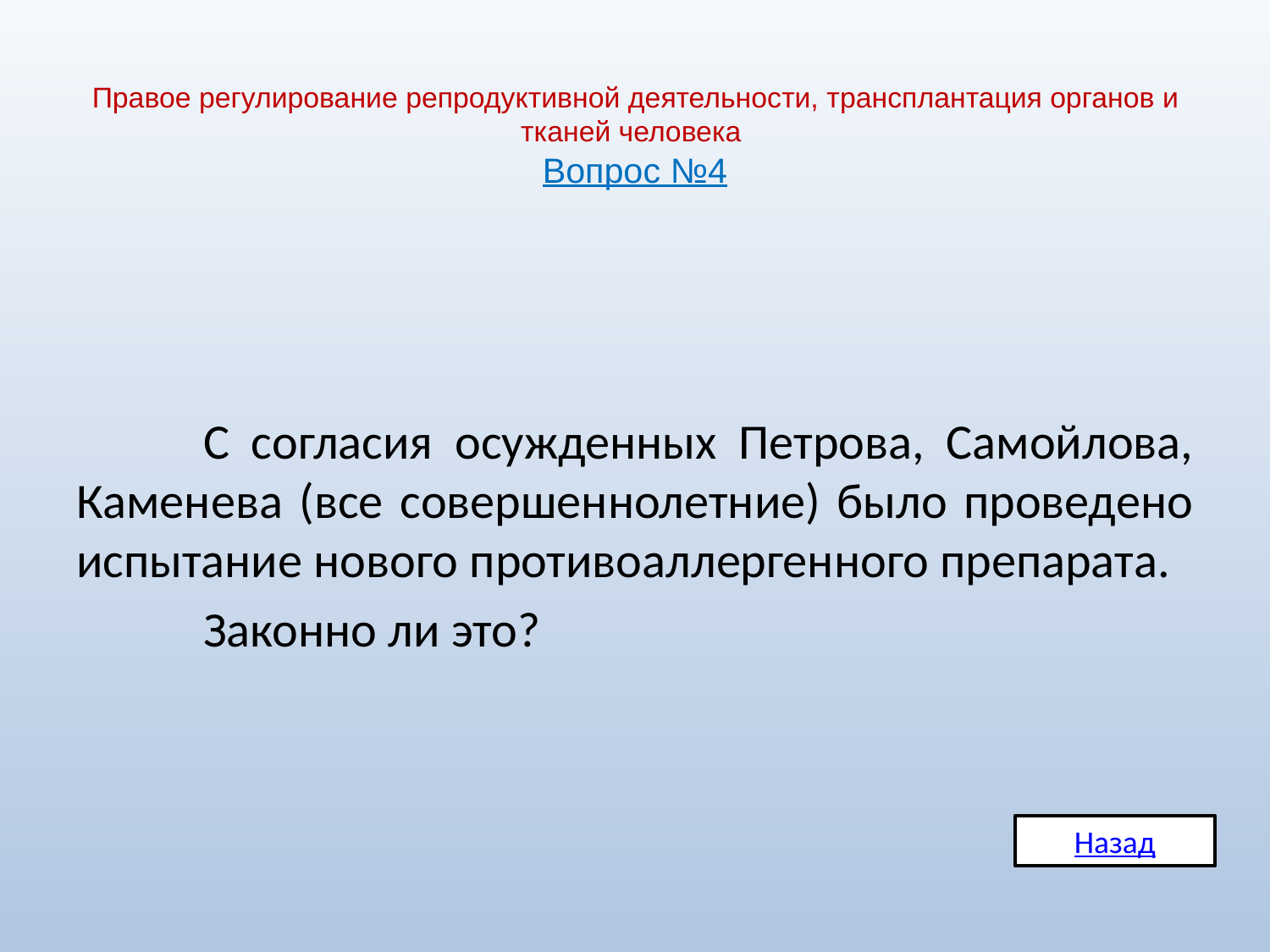

# Правое регулирование репродуктивной деятельности, трансплантация органов и тканей человека Вопрос №4

	С согласия осужденных Петрова, Самойлова, Каменева (все совершеннолетние) было проведено испытание нового противоаллергенного препарата.
	Законно ли это?
Назад